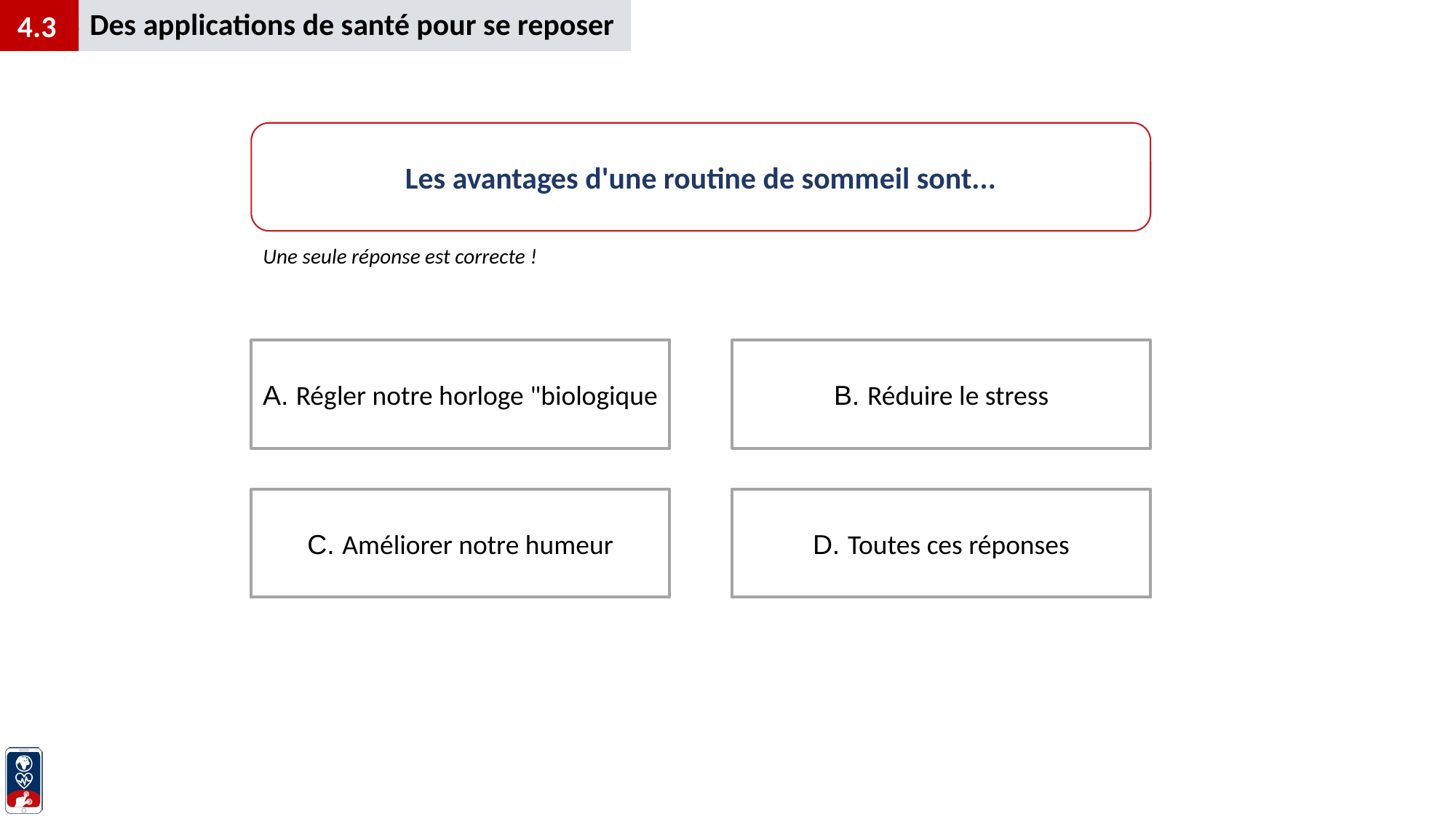

Des applications de santé pour se reposer
4.3
Les avantages d'une routine de sommeil sont...
Une seule réponse est correcte !
B. Réduire le stress
A. Régler notre horloge "biologique
D. Toutes ces réponses
C. Améliorer notre humeur